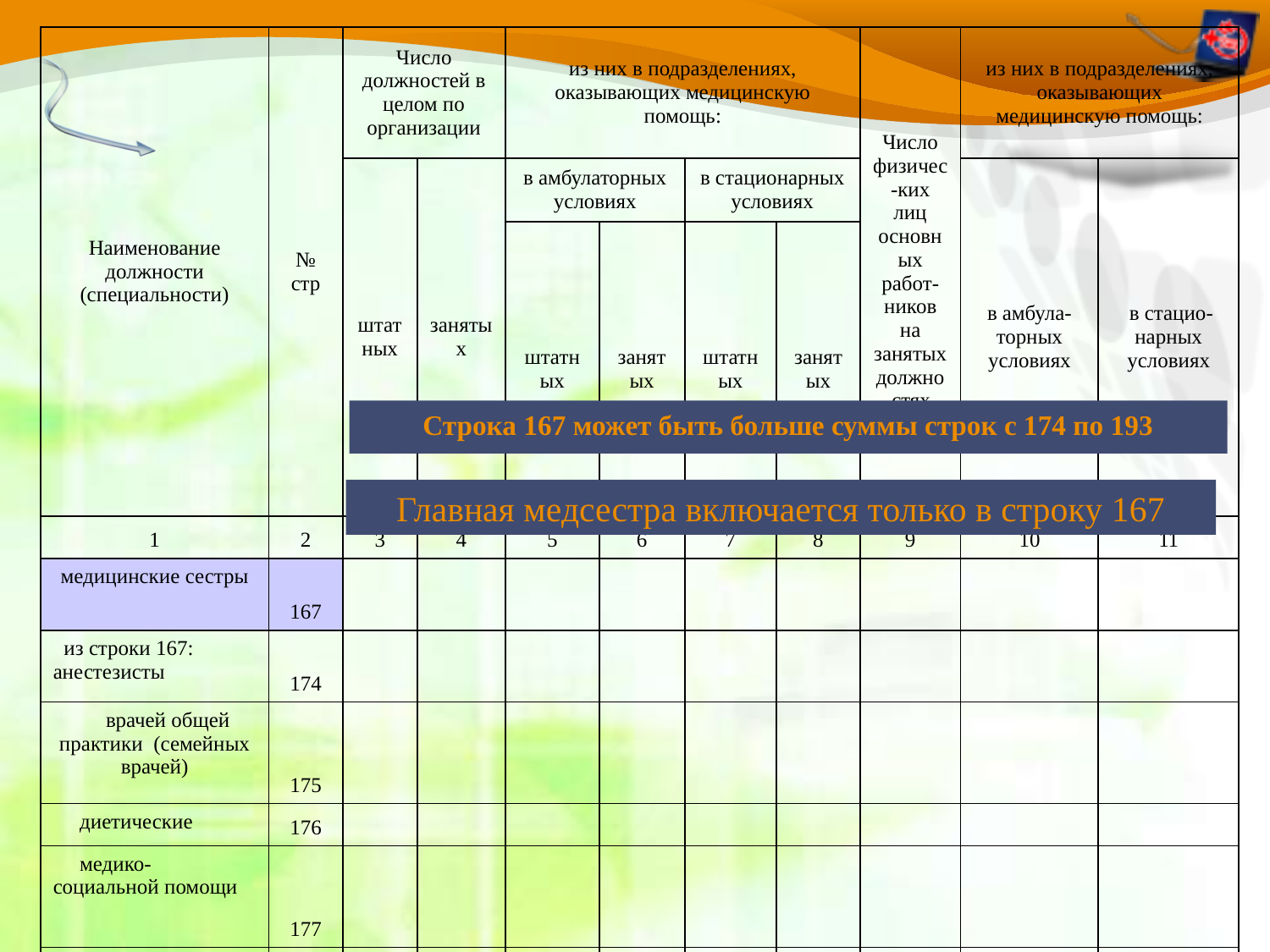

| Наименование должности (специальности) | № стр | Число должностей в целом по организации |  | из них в подразделениях, оказывающих медицинскую помощь: |  |  |  | Число физичес-ких лиц основных работ-ников на занятых должно-стях | из них в подразделениях, оказывающих медицинскую помощь: |  |
| --- | --- | --- | --- | --- | --- | --- | --- | --- | --- | --- |
|  |  | штатных | занятых | в амбулаторных условиях |  | в стационарных условиях |  |  | в амбула-торных условиях | в стацио-нарных условиях |
|  |  |  |  | штатных | занятых | штатных | занятых |  |  |  |
| 1 | 2 | 3 | 4 | 5 | 6 | 7 | 8 | 9 | 10 | 11 |
| медицинские сестры | 167 |  |  |  |  |  |  |  |  |  |
| из строки 167: анестезисты | 174 |  |  |  |  |  |  |  |  |  |
| врачей общей практики (семейных врачей) | 175 |  |  |  |  |  |  |  |  |  |
| диетические | 176 |  |  |  |  |  |  |  |  |  |
| медико-социальной помощи | 177 |  |  |  |  |  |  |  |  |  |
| … |  |  |  |  |  |  |  |  |  |  |
| по функциональ ной диагностике | 193 |  |  |  |  |  |  |  |  |  |
Строка 167 может быть больше суммы строк с 174 по 193
Главная медсестра включается только в строку 167